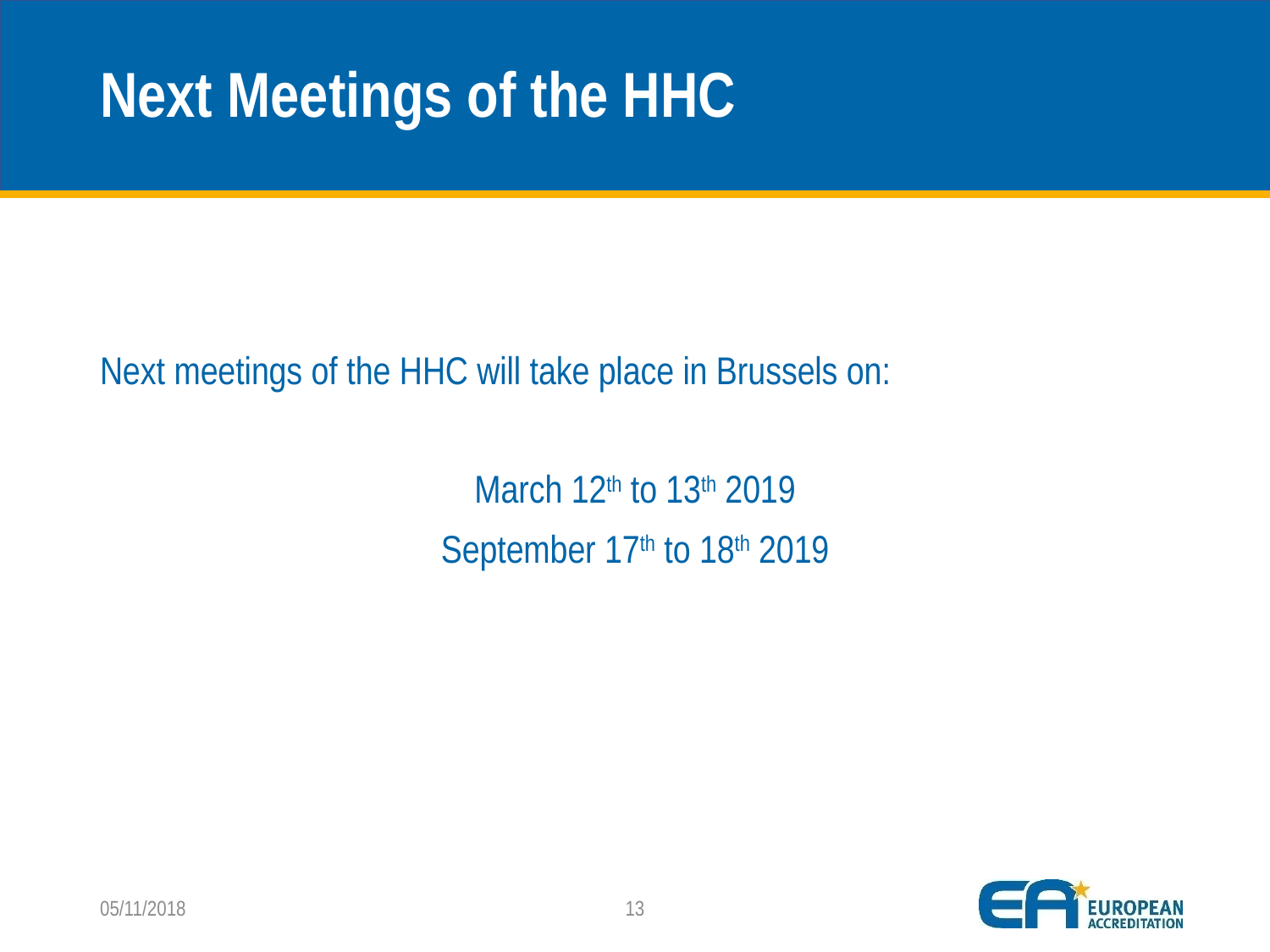

# Next Meetings of the HHC

Next meetings of the HHC will take place in Brussels on:

March 12th to 13th 2019
September 17th to 18th 2019

05/11/2018
13